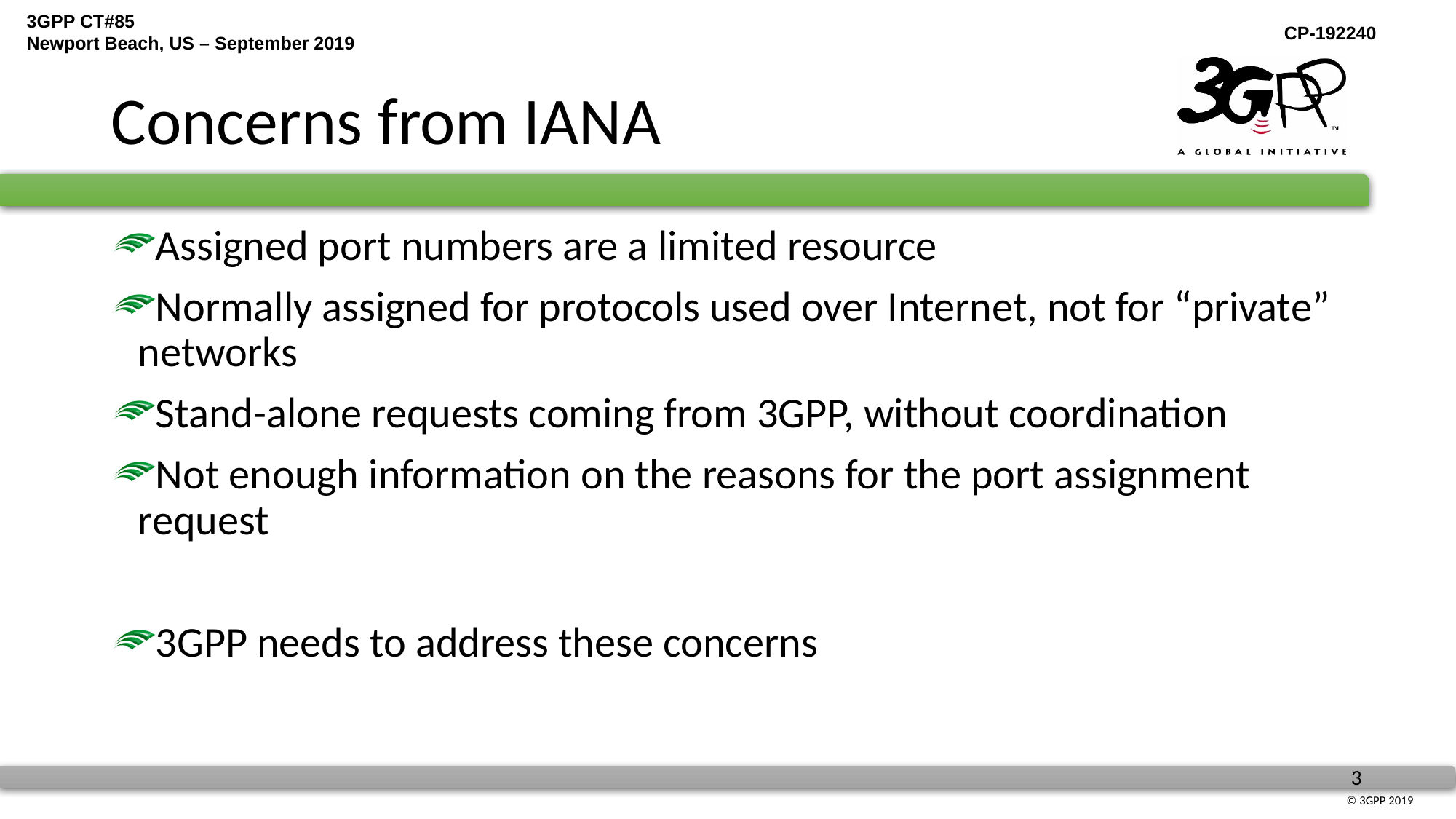

# Concerns from IANA
Assigned port numbers are a limited resource
Normally assigned for protocols used over Internet, not for “private” networks
Stand-alone requests coming from 3GPP, without coordination
Not enough information on the reasons for the port assignment request

3GPP needs to address these concerns